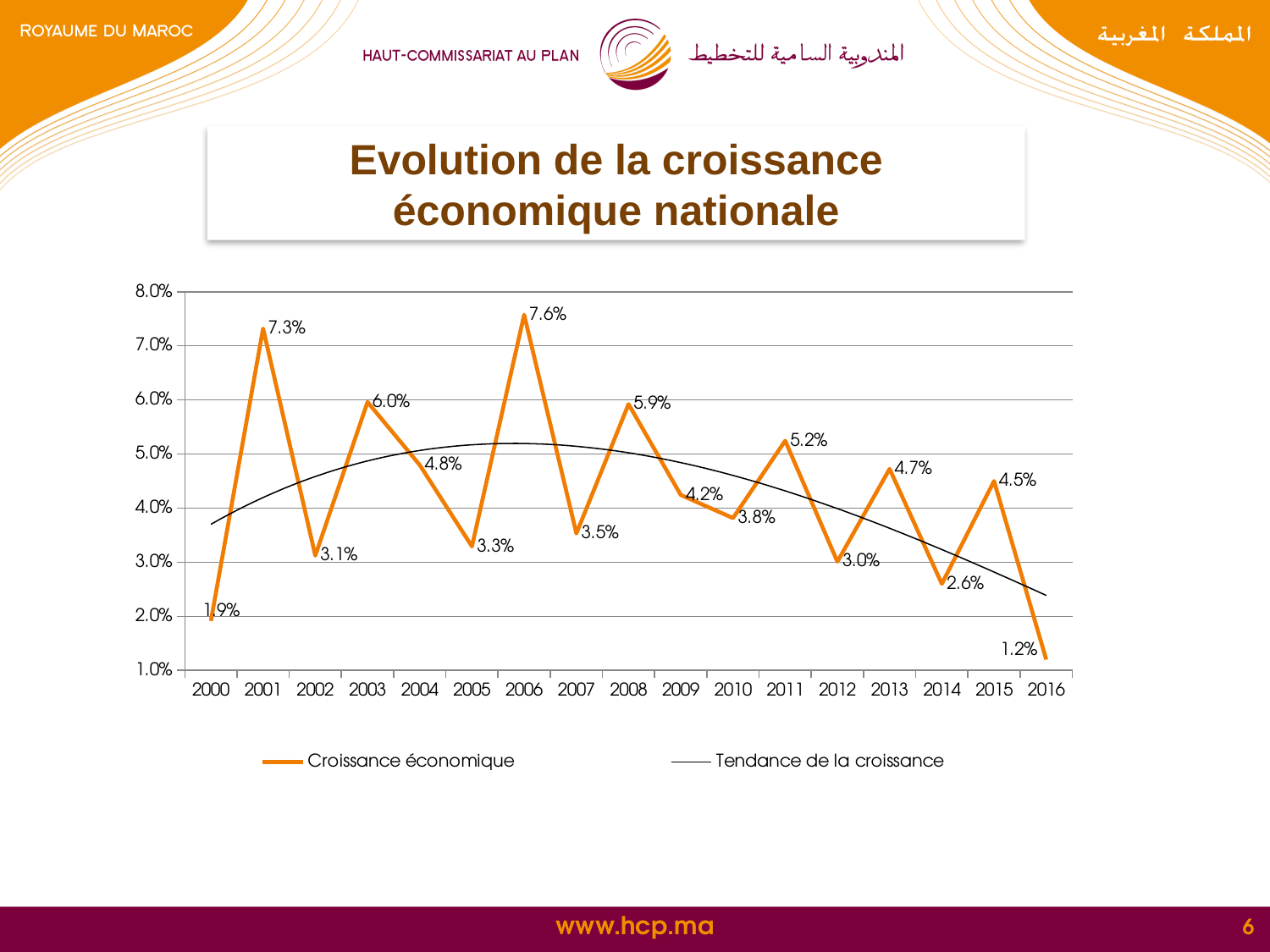

Evolution de la croissance économique nationale

### Chart

| Category | Croissance économique |
|---|---|
| 2000 | 0.019128729780036435 |
| 2001 | 0.07319967467146449 |
| 2002 | 0.03121449640370222 |
| 2003 | 0.05961162151763766 |
| 2004 | 0.047970183637825015 |
| 2005 | 0.03291639692027193 |
| 2006 | 0.07574631636298235 |
| 2007 | 0.03531913933309694 |
| 2008 | 0.059229505259971615 |
| 2009 | 0.042437573138770945 |
| 2010 | 0.03815717925457229 |
| 2011 | 0.052456973021472786 |
| 2012 | 0.03009961259735361 |
| 2013 | 0.04725309329964933 |
| 2014 | 0.026 |
| 2015 | 0.045 |
| 2016 | 0.012 |
6